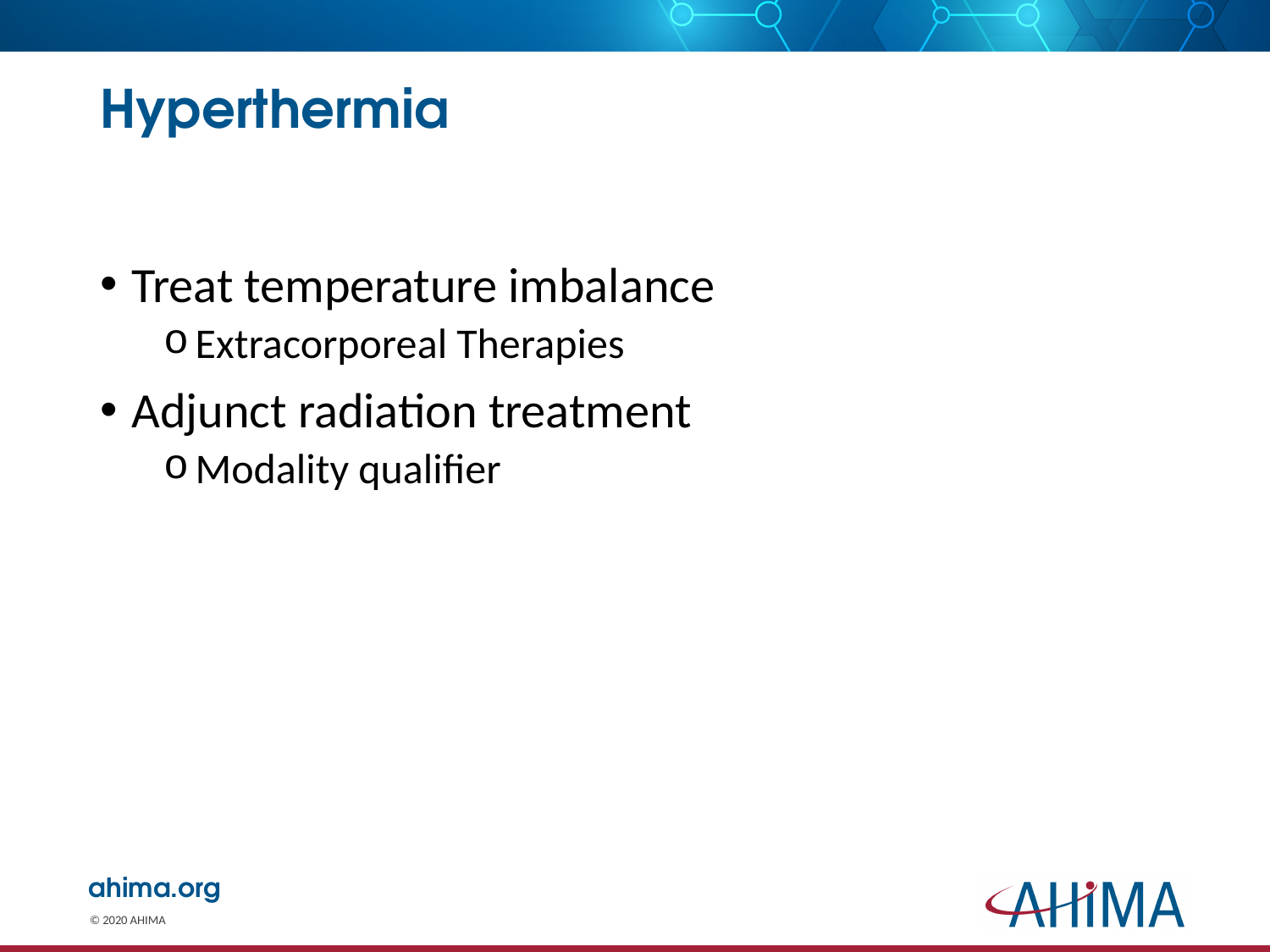

# Hyperthermia
Treat temperature imbalance
Extracorporeal Therapies
Adjunct radiation treatment
Modality qualifier